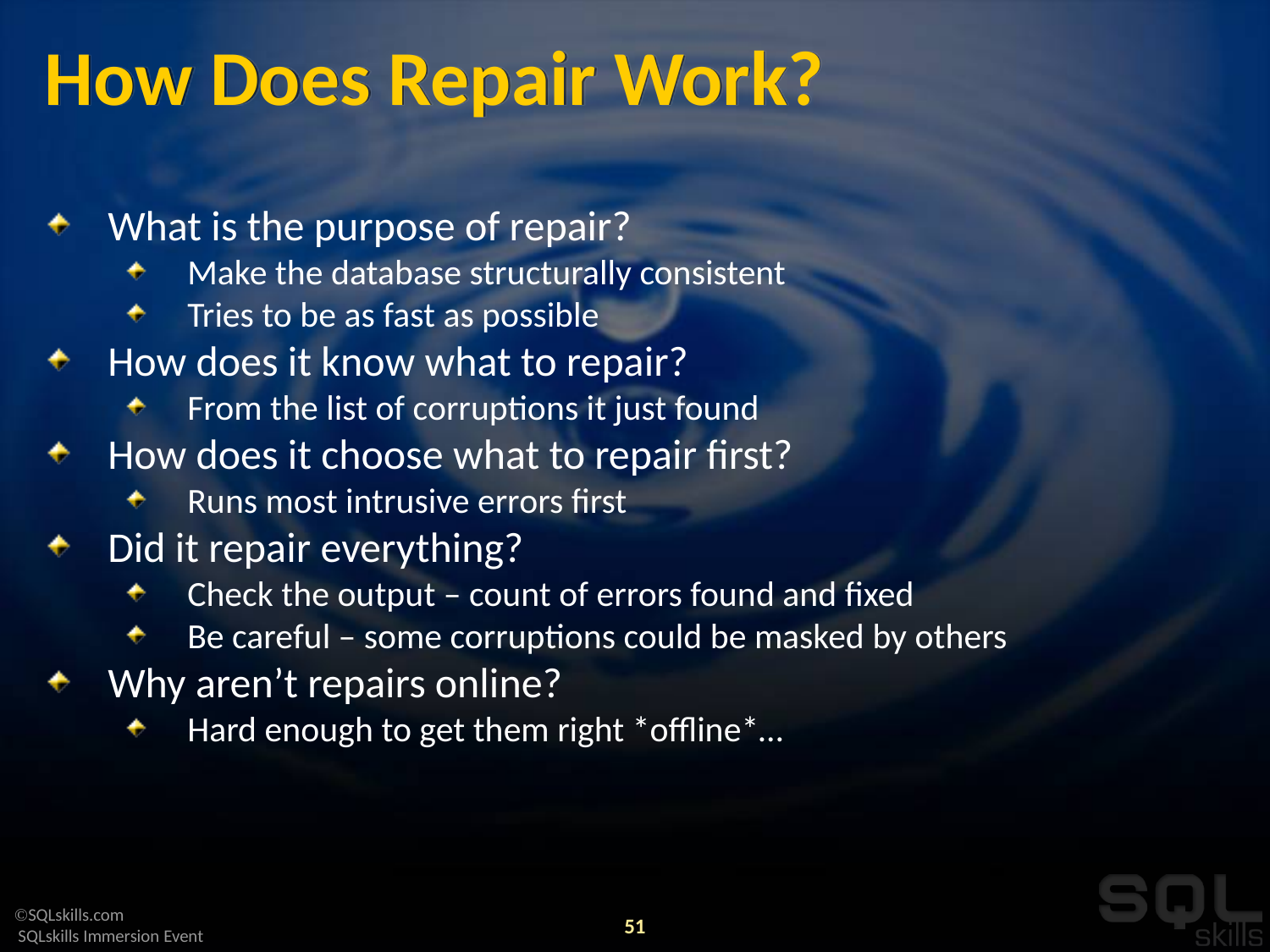

# How Does Repair Work?
What is the purpose of repair?
Make the database structurally consistent
Tries to be as fast as possible
How does it know what to repair?
From the list of corruptions it just found
How does it choose what to repair first?
Runs most intrusive errors first
Did it repair everything?
Check the output – count of errors found and fixed
Be careful – some corruptions could be masked by others
Why aren’t repairs online?
Hard enough to get them right *offline*…
51